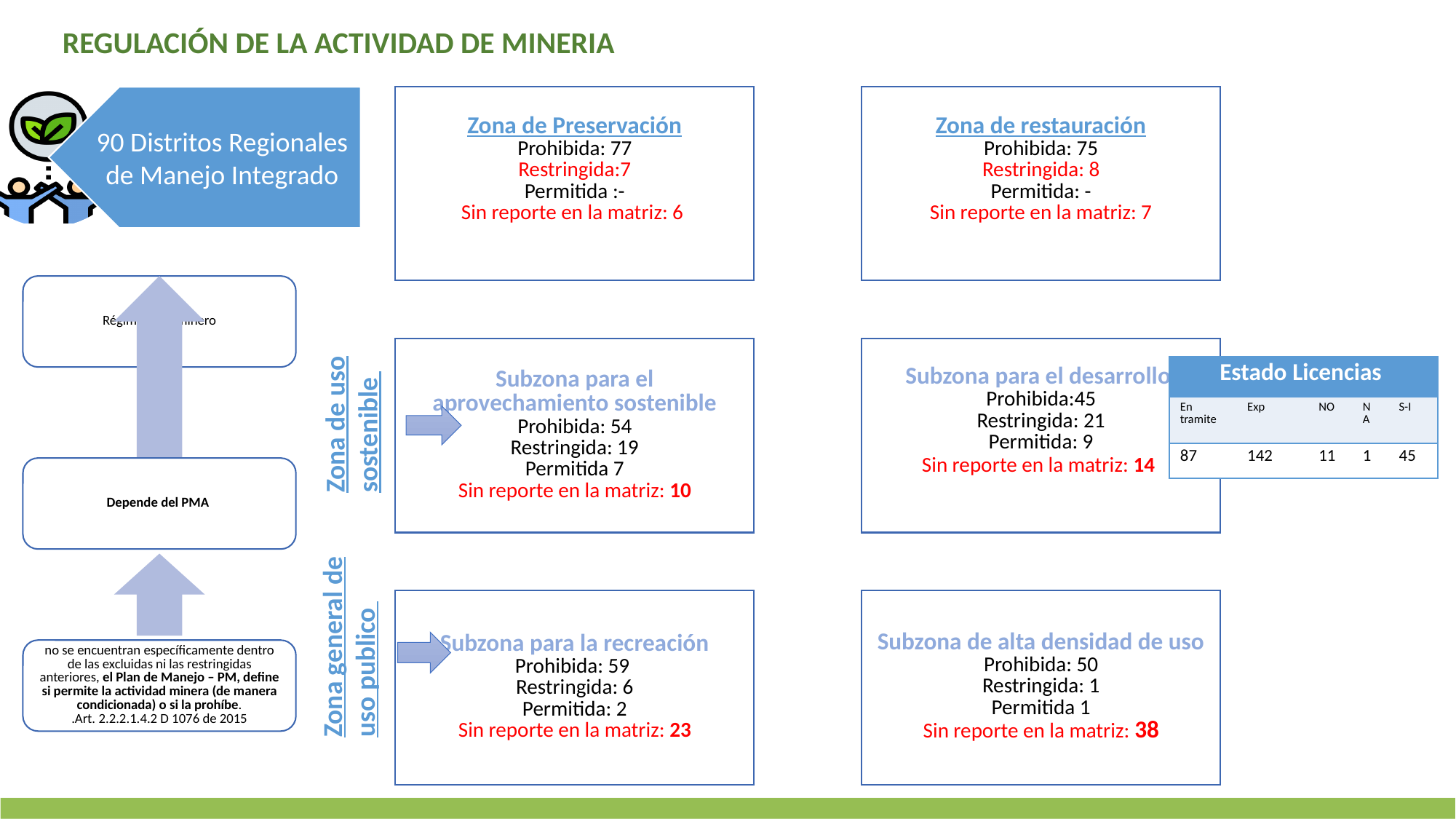

REGULACIÓN DE LA ACTIVIDAD DE MINERIA
90 Distritos Regionales de Manejo Integrado
Zona de Preservación
Prohibida: 77
Restringida:7
Permitida :-
Sin reporte en la matriz: 6
Zona de restauración
Prohibida: 75
Restringida: 8
Permitida: -
Sin reporte en la matriz: 7
Subzona para el aprovechamiento sostenible
Prohibida: 54
Restringida: 19
Permitida 7
Sin reporte en la matriz: 10
Subzona para el desarrollo
Prohibida:45
Restringida: 21
Permitida: 9
Sin reporte en la matriz: 14
Subzona para la recreación
Prohibida: 59
Restringida: 6
Permitida: 2
Sin reporte en la matriz: 23
Subzona de alta densidad de uso
Prohibida: 50
Restringida: 1
Permitida 1
Sin reporte en la matriz: 38
Zona de uso sostenible
Régimen uso minero
Depende del PMA
no se encuentran específicamente dentro de las excluidas ni las restringidas anteriores, el Plan de Manejo – PM, define si permite la actividad minera (de manera condicionada) o si la prohíbe.
.Art. 2.2.2.1.4.2 D 1076 de 2015
| Estado Licencias |  |  |  |  |
| --- | --- | --- | --- | --- |
| En tramite | Exp | NO | NA | S-I |
| 87 | 142 | 11 | 1 | 45 |

Zona general de uso publico